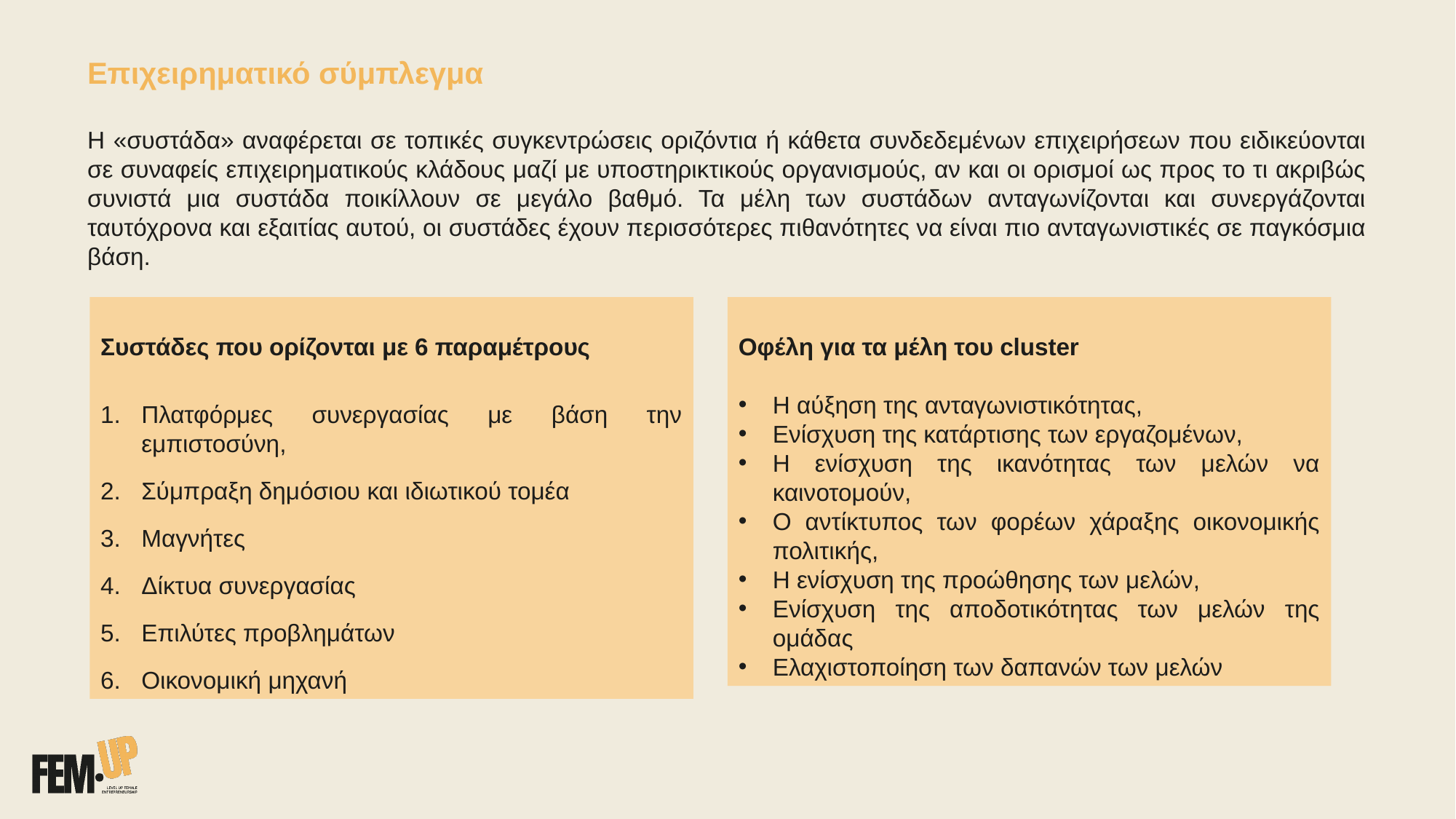

Επιχειρηματικό σύμπλεγμα
Η «συστάδα» αναφέρεται σε τοπικές συγκεντρώσεις οριζόντια ή κάθετα συνδεδεμένων επιχειρήσεων που ειδικεύονται σε συναφείς επιχειρηματικούς κλάδους μαζί με υποστηρικτικούς οργανισμούς, αν και οι ορισμοί ως προς το τι ακριβώς συνιστά μια συστάδα ποικίλλουν σε μεγάλο βαθμό. Τα μέλη των συστάδων ανταγωνίζονται και συνεργάζονται ταυτόχρονα και εξαιτίας αυτού, οι συστάδες έχουν περισσότερες πιθανότητες να είναι πιο ανταγωνιστικές σε παγκόσμια βάση.

Οφέλη για τα μέλη του cluster

Η αύξηση της ανταγωνιστικότητας,
Ενίσχυση της κατάρτισης των εργαζομένων,
Η ενίσχυση της ικανότητας των μελών να καινοτομούν,
Ο αντίκτυπος των φορέων χάραξης οικονομικής πολιτικής,
Η ενίσχυση της προώθησης των μελών,
Ενίσχυση της αποδοτικότητας των μελών της ομάδας
Ελαχιστοποίηση των δαπανών των μελών

Συστάδες που ορίζονται με 6 παραμέτρους

Πλατφόρμες συνεργασίας με βάση την εμπιστοσύνη,
Σύμπραξη δημόσιου και ιδιωτικού τομέα
Μαγνήτες
Δίκτυα συνεργασίας
Επιλύτες προβλημάτων
Οικονομική μηχανή